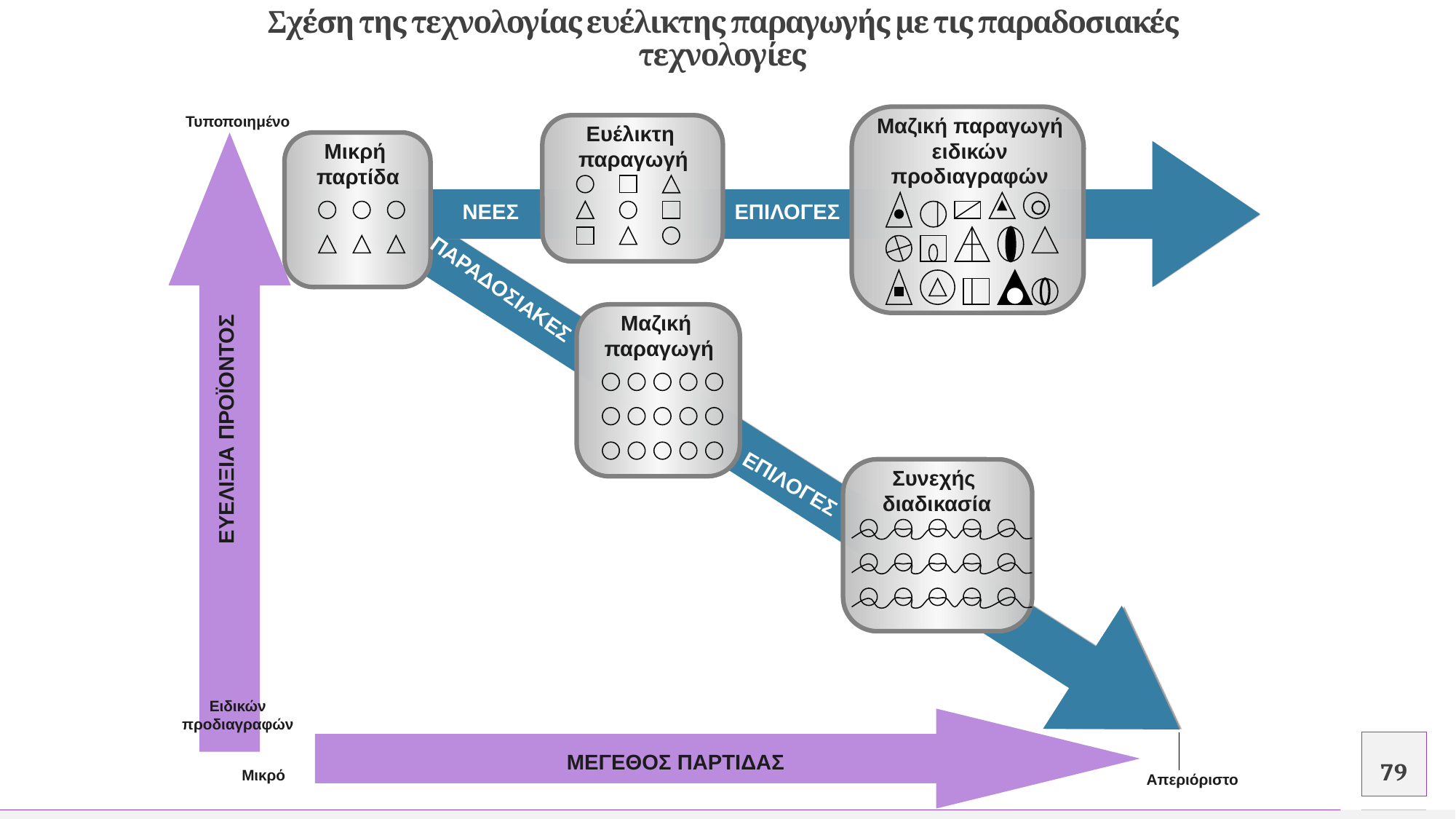

# Σχέση της τεχνολογίας ευέλικτης παραγωγής με τις παραδοσιακές τεχνολογίες

Μαζική παραγωγή
ειδικών προδιαγραφών
Τυποποιημένο
Ευέλικτη
παραγωγή
Μικρή
παρτίδα

ΝΕΕΣ
ΕΠΙΛΟΓΕΣ

ΠΑΡΑΔΟΣΙΑΚΕΣ

Μαζική
παραγωγή

ΕΥΕΛΙΞΙΑ ΠΡΟΪΟΝΤΟΣ

Συνεχής
 διαδικασία
ΕΠΙΛΟΓΕΣ

Ειδικών
προδιαγραφών

.
.
79
ΜΕΓΕΘΟΣ ΠΑΡΤΙΔΑΣ
Μικρό
Απεριόριστο